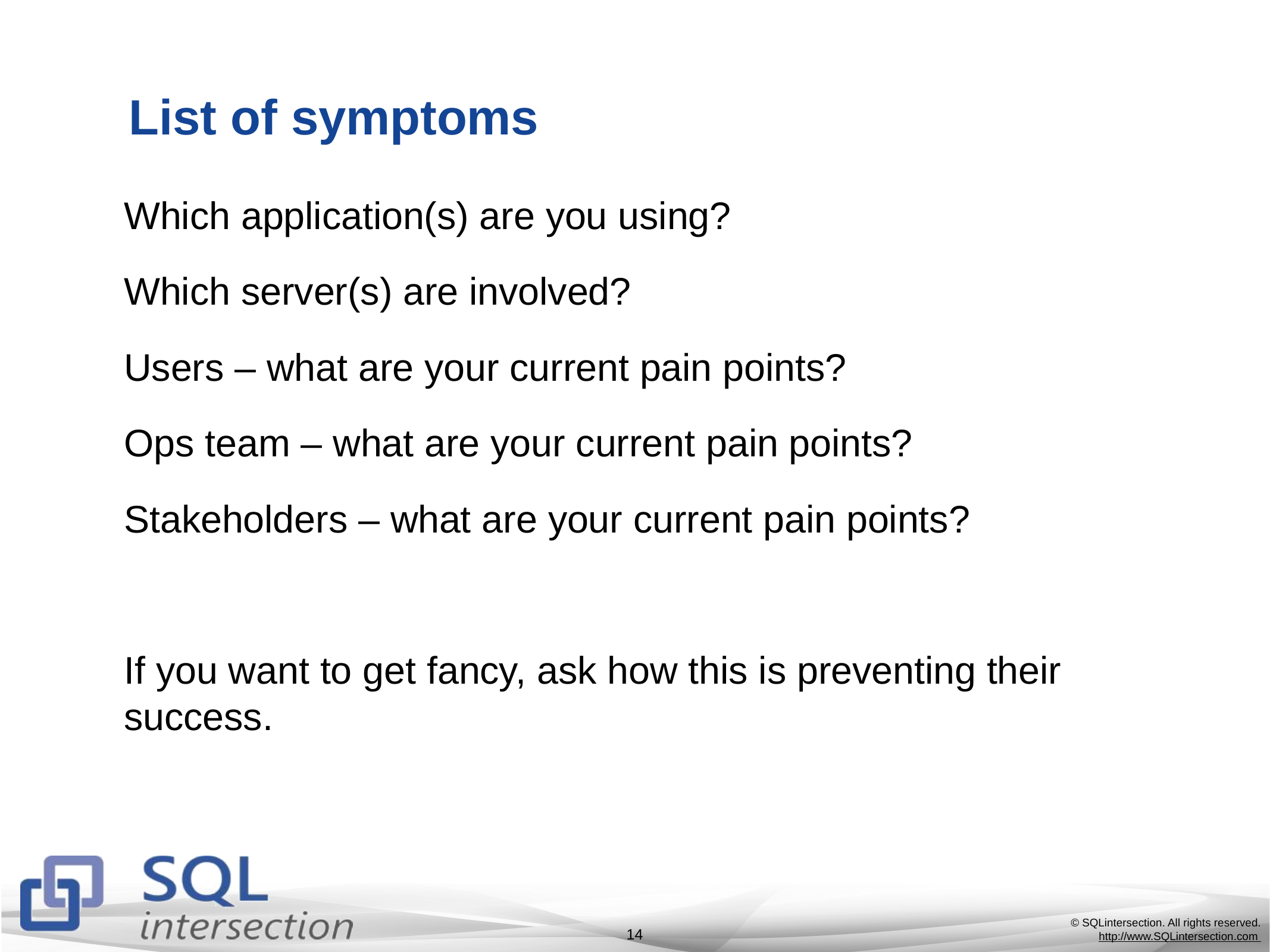

# List of symptoms
Which application(s) are you using?
Which server(s) are involved?
Users – what are your current pain points?
Ops team – what are your current pain points?
Stakeholders – what are your current pain points?

If you want to get fancy, ask how this is preventing their success.